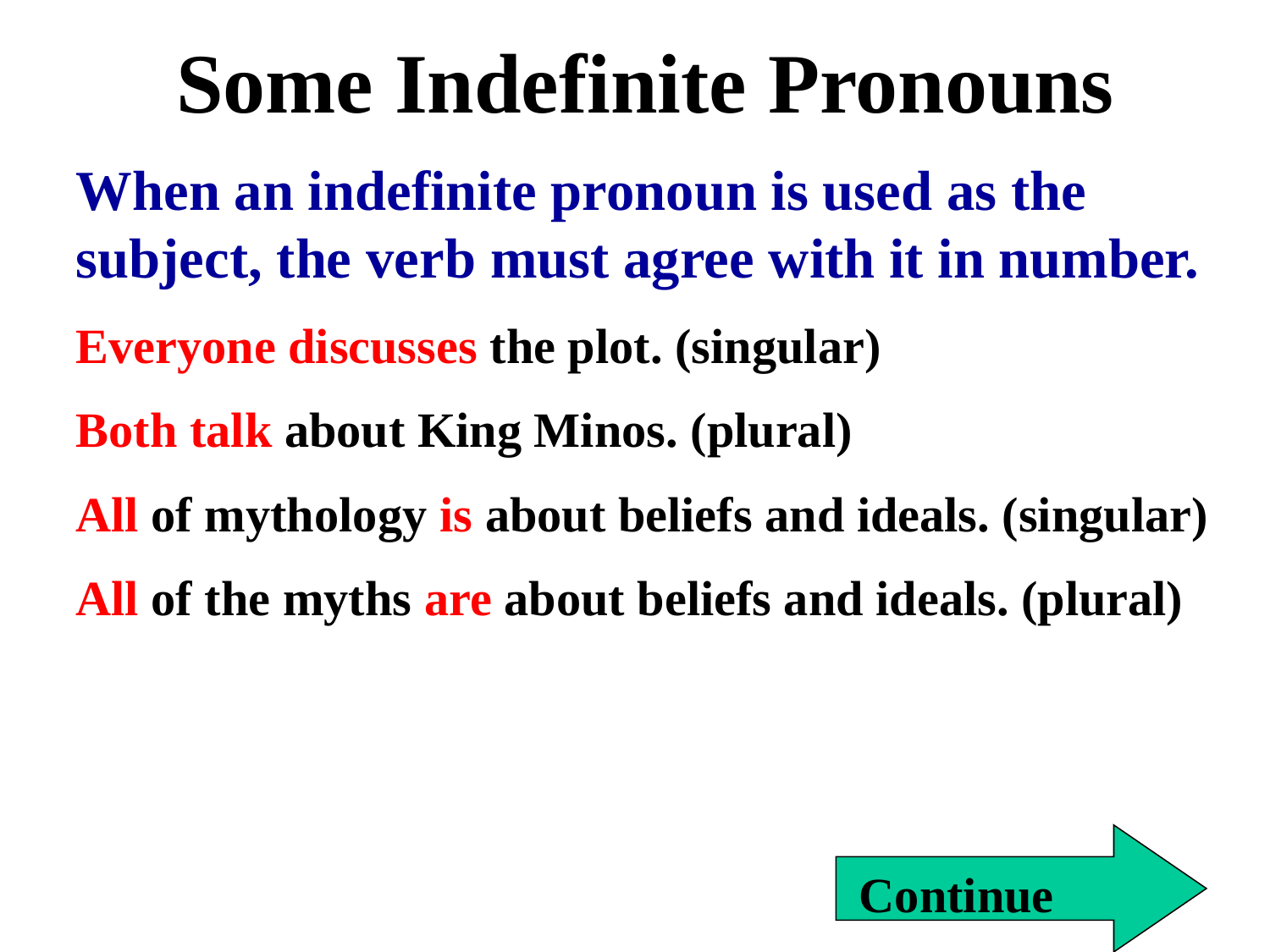

# Some Indefinite Pronouns
When an indefinite pronoun is used as the subject, the verb must agree with it in number.
Everyone discusses the plot. (singular)
Both talk about King Minos. (plural)
All of mythology is about beliefs and ideals. (singular)
All of the myths are about beliefs and ideals. (plural)

Continue